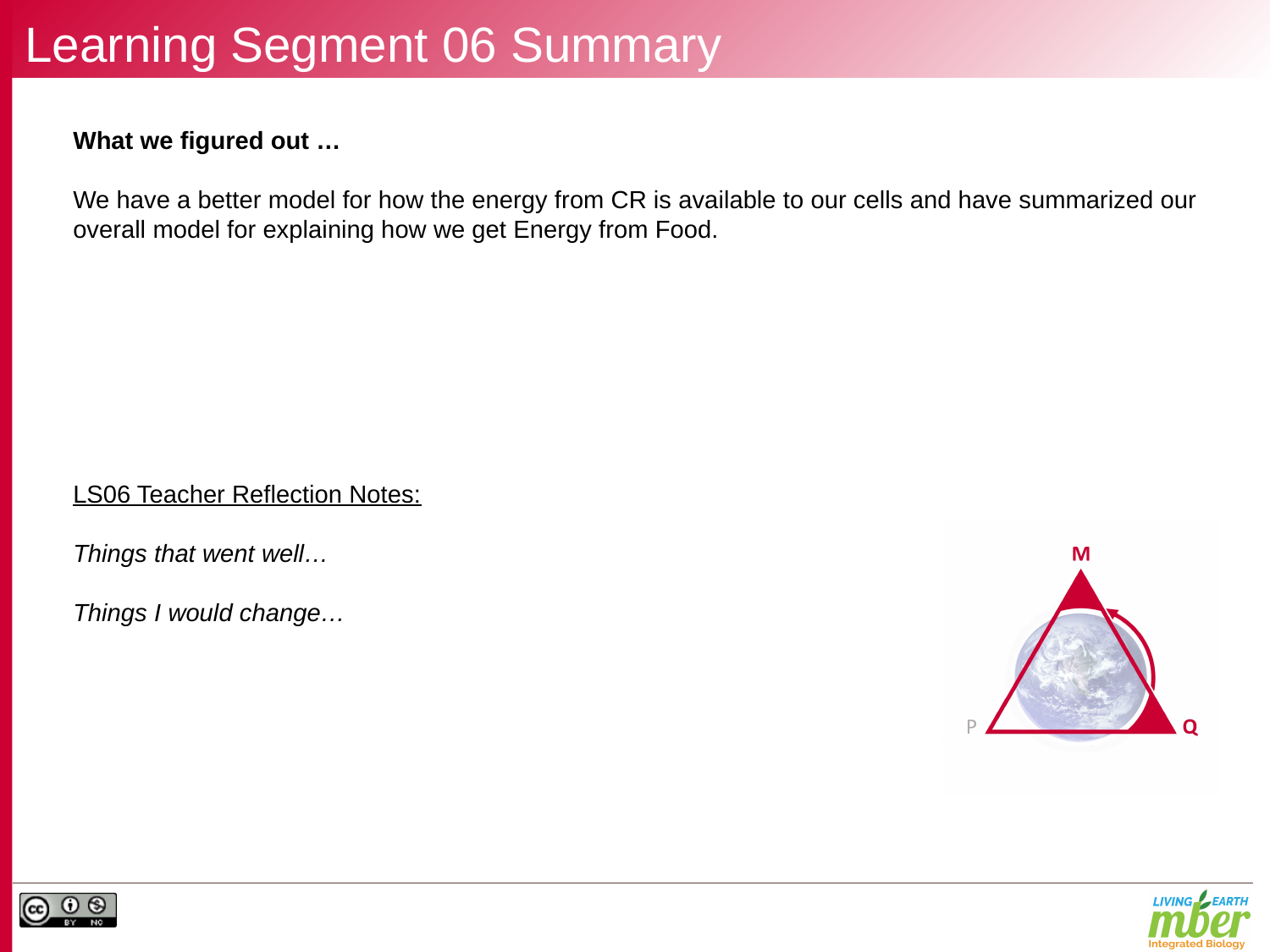

# Learning Segment 06 Summary
What we figured out …

We have a better model for how the energy from CR is available to our cells and have summarized our overall model for explaining how we get Energy from Food.

LS06 Teacher Reflection Notes:

Things that went well…

Things I would change…